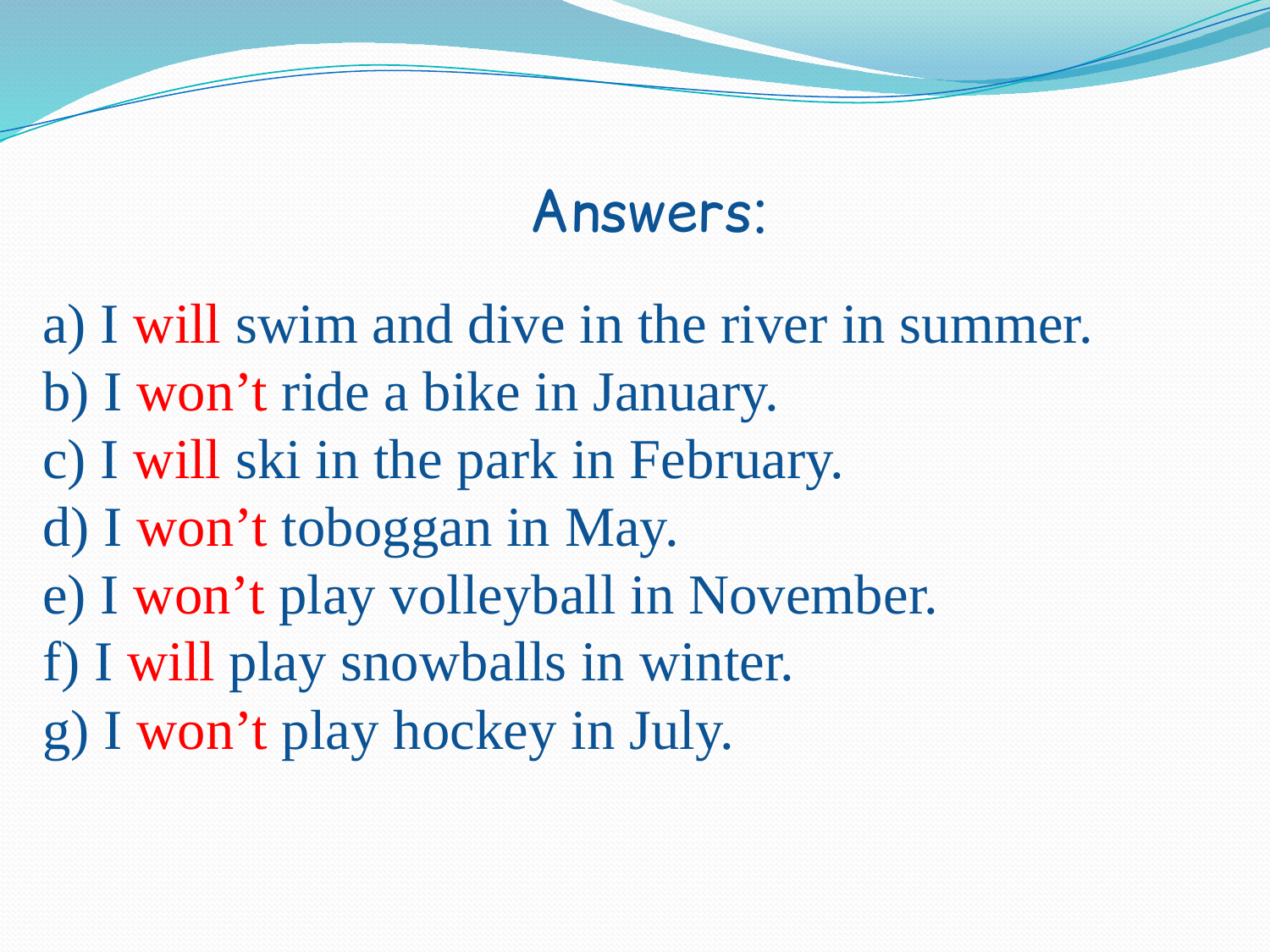

Answers:
a) I will swim and dive in the river in summer.
b) I won’t ride a bike in January.
c) I will ski in the park in February.
d) I won’t toboggan in May.
e) I won’t play volleyball in November.
f) I will play snowballs in winter.
g) I won’t play hockey in July.